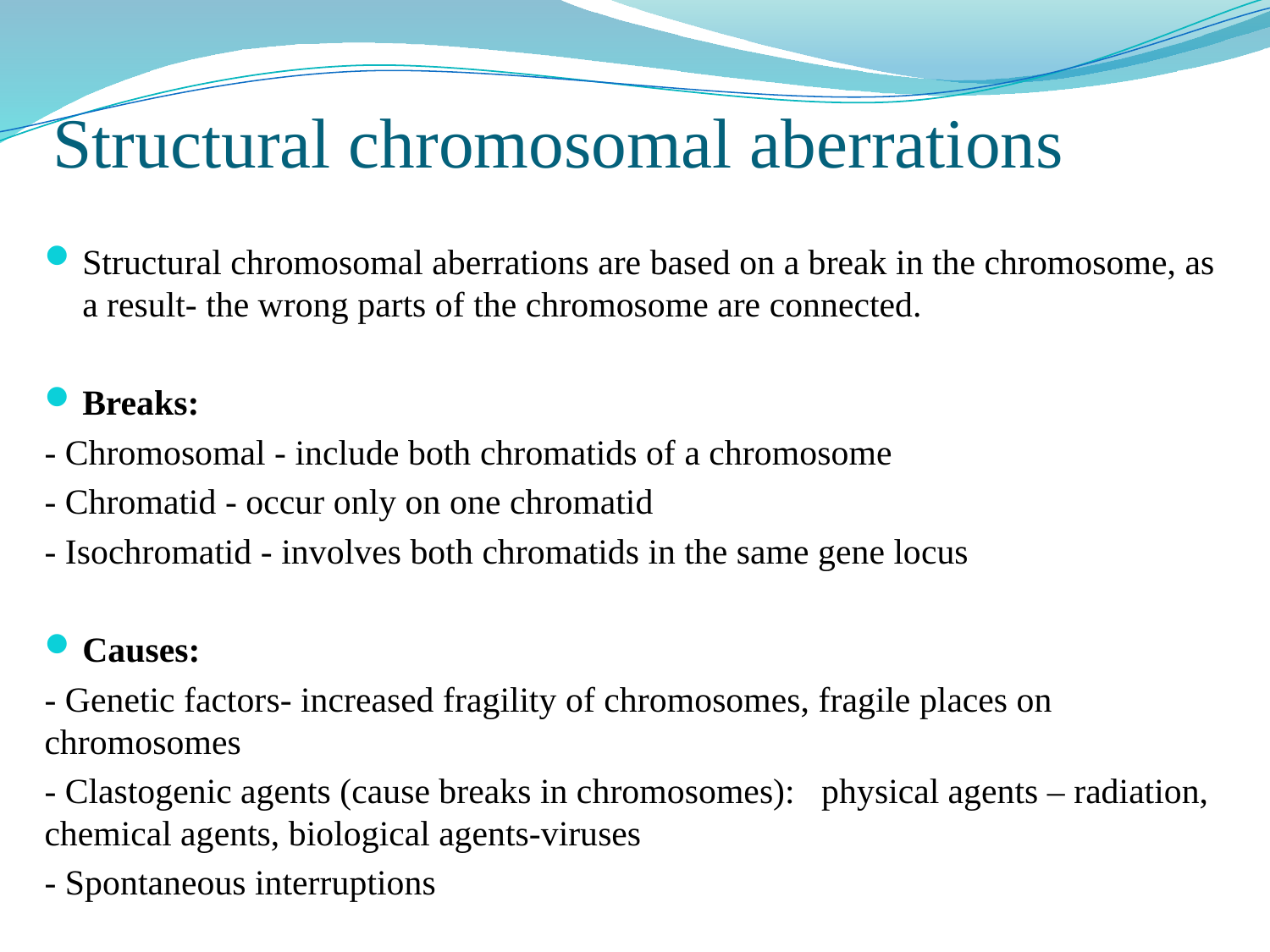

# Structural chromosomal aberrations
Structural chromosomal aberrations are based on a break in the chromosome, as a result- the wrong parts of the chromosome are connected.

Breaks:
- Chromosomal - include both chromatids of a chromosome
- Chromatid - occur only on one chromatid
- Isochromatid - involves both chromatids in the same gene locus

Causes:
- Genetic factors- increased fragility of chromosomes, fragile places on chromosomes
- Clastogenic agents (cause breaks in chromosomes):   physical agents – radiation, chemical agents, biological agents-viruses
- Spontaneous interruptions